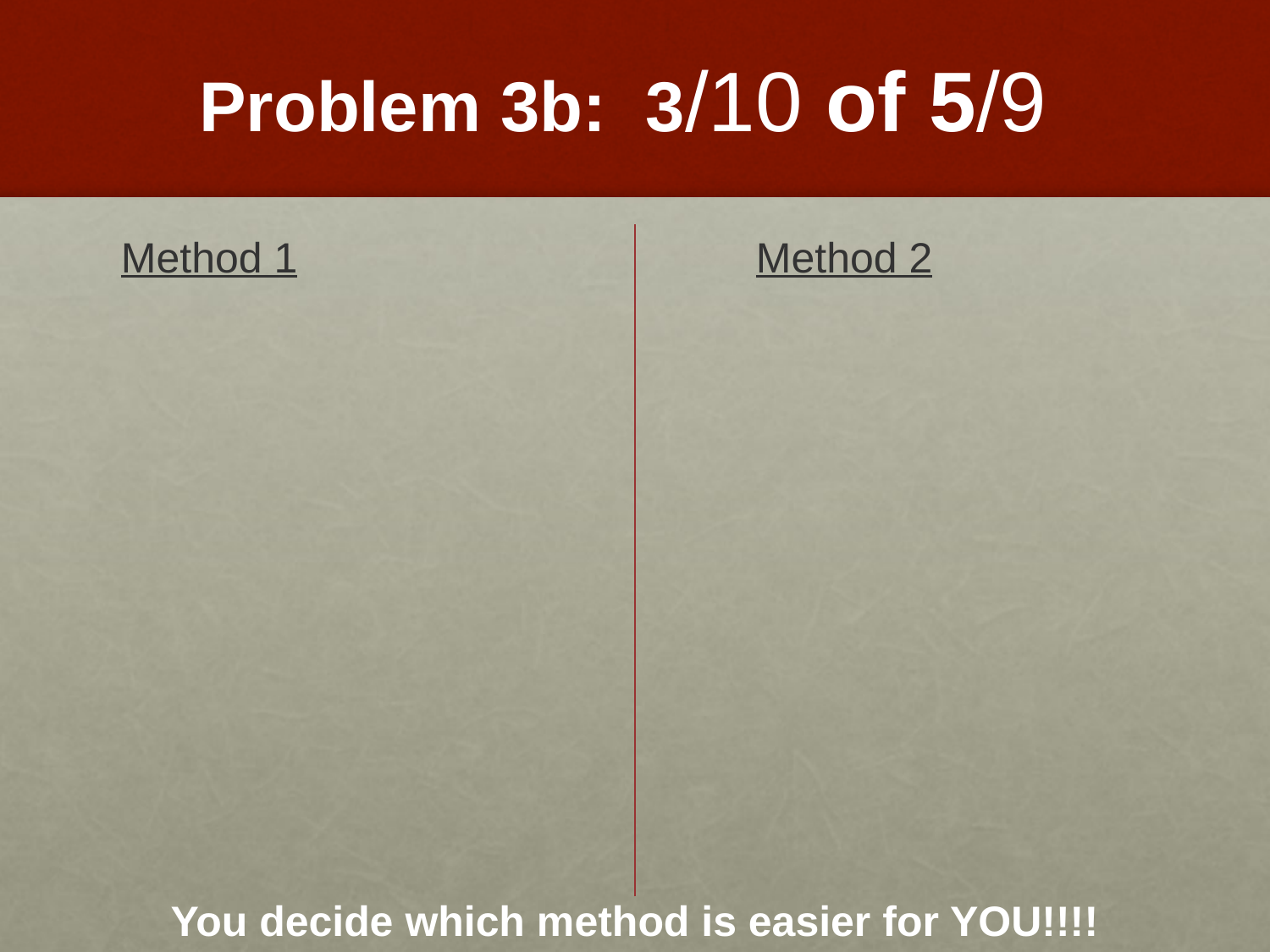

# Problem 3b:  3/10 of 5/9
Method 1				Method 2
You decide which method is easier for YOU!!!!